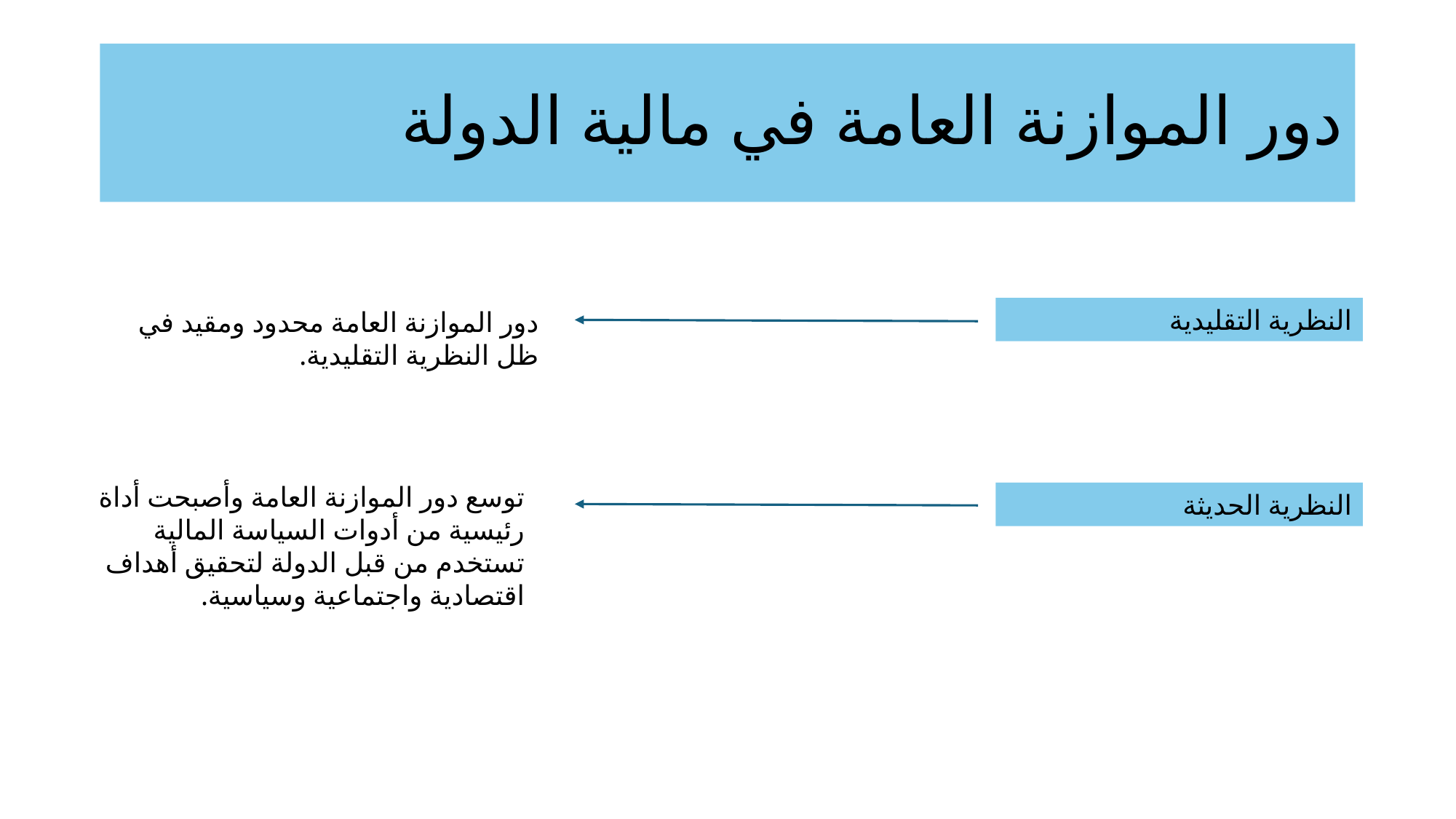

# دور الموازنة العامة في مالية الدولة
النظرية التقليدية
دور الموازنة العامة محدود ومقيد في ظل النظرية التقليدية.
توسع دور الموازنة العامة وأصبحت أداة رئيسية من أدوات السياسة المالية تستخدم من قبل الدولة لتحقيق أهداف اقتصادية واجتماعية وسياسية.
النظرية الحديثة